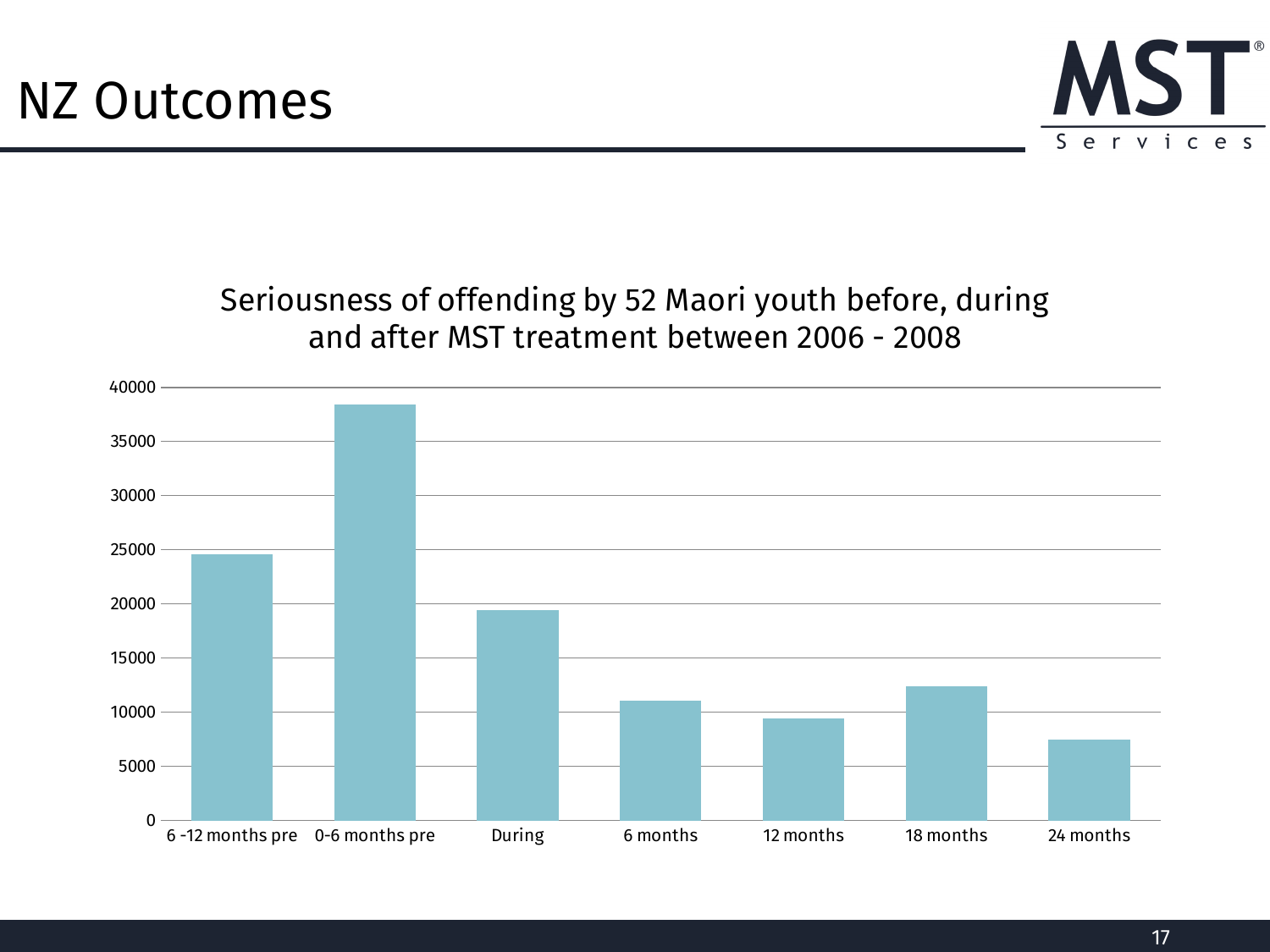

# NZ Outcomes

### Chart: Seriousness of offending by 52 Maori youth before, during and after MST treatment between 2006 - 2008

| Category |  |
|---|---|
| 6 -12 months pre | 24586.76 |
| 0-6 months pre | 38435.270000000004 |
| During | 19451.840000000007 |
| 6 months | 11087.989999999998 |
| 12 months | 9395.519999999999 |
| 18 months | 12413.9 |
| 24 months | 7442.0 |
17